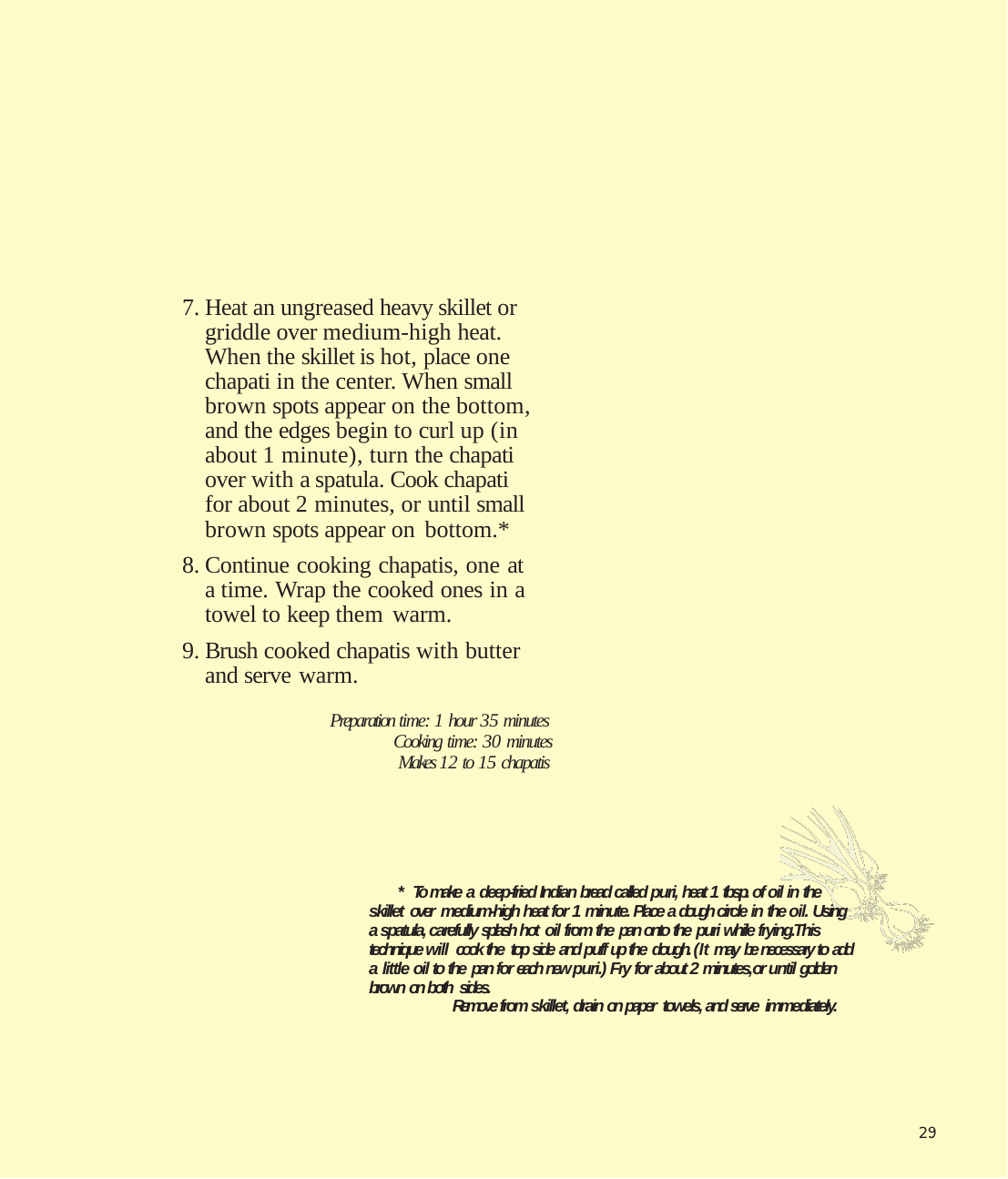

Heat an ungreased heavy skillet or  griddle over medium-high heat.  When the skillet is hot, place one  chapati in the center. When small  brown spots appear on the bottom,  and the edges begin to curl up (in  about 1 minute), turn the chapati  over with a spatula. Cook chapati  for about 2 minutes, or until small  brown spots appear on bottom.*
Continue cooking chapatis, one at  a time. Wrap the cooked ones in a  towel to keep them warm.
Brush cooked chapatis with butter  and serve warm.
Preparation time: 1 hour 35 minutes  Cooking time: 30 minutes  Makes 12 to 15 chapatis

* To make  a  deep-fried Indian bread called puri, heat 1 tbsp. of oil in the skillet  over medium-high heat for 1 minute. Place a dough circle in the oil. Using a spatula,  carefully splash hot oil from the  pan onto the  puri while frying.This technique will  cook the top side  and puff up the  dough. (It may  be necessary to add a  little oil to the  pan for each new puri.) Fry for about 2 minutes, or until golden brown  on both sides.
Remove from skillet, drain on paper towels, and serve immediately.
29